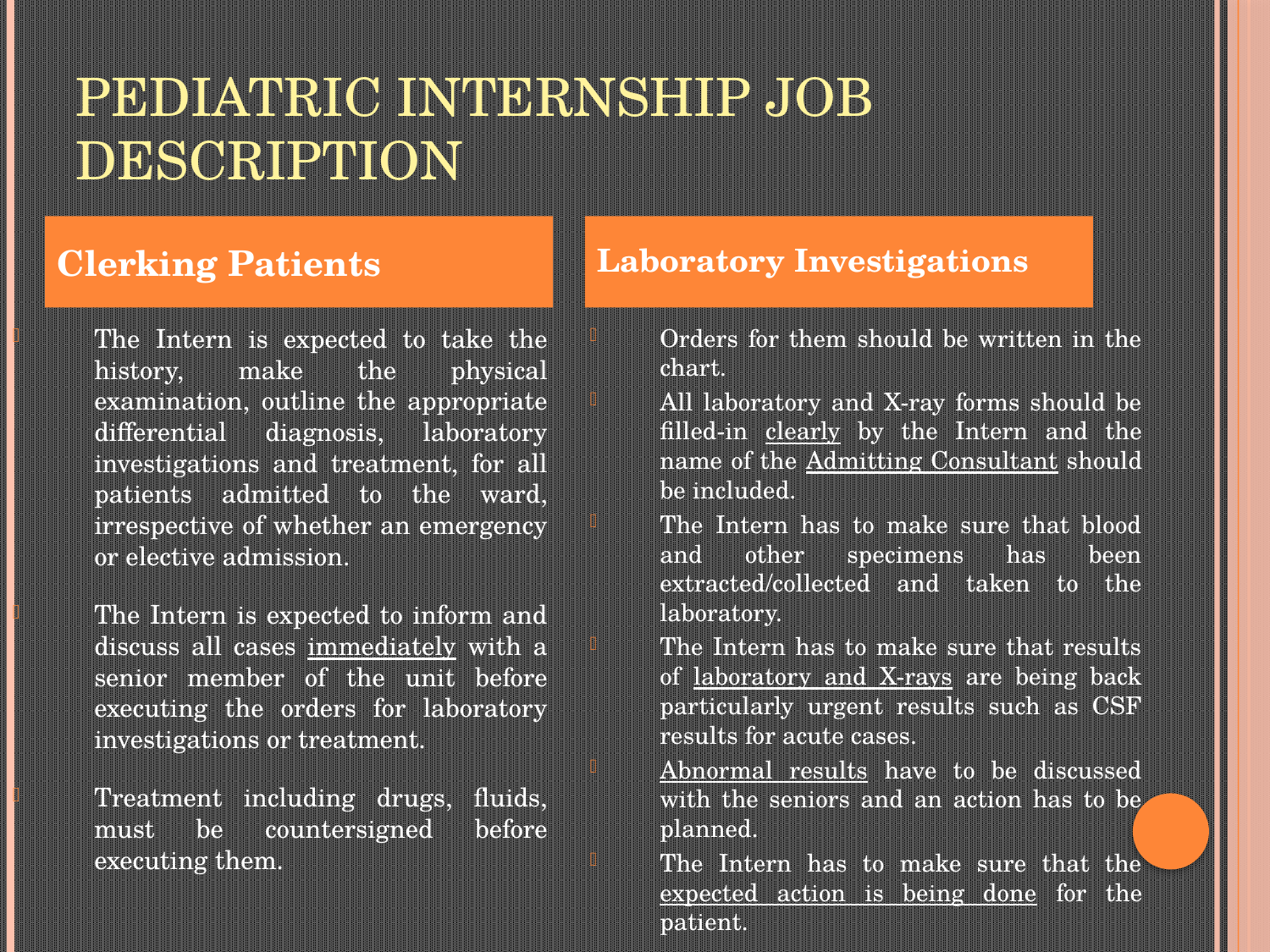

# Pediatric internship job description

Clerking Patients

Laboratory Investigations

The Intern is expected to take the history, make the physical examination, outline the appropriate differential diagnosis, laboratory investigations and treatment, for all patients admitted to the ward, irrespective of whether an emergency or elective admission.

The Intern is expected to inform and discuss all cases immediately with a senior member of the unit before executing the orders for laboratory investigations or treatment.

Treatment including drugs, fluids, must be countersigned before executing them.

Orders for them should be written in the chart.
All laboratory and X-ray forms should be filled-in clearly by the Intern and the name of the Admitting Consultant should be included.
The Intern has to make sure that blood and other specimens has been extracted/collected and taken to the laboratory.
The Intern has to make sure that results of laboratory and X-rays are being back particularly urgent results such as CSF results for acute cases.
Abnormal results have to be discussed with the seniors and an action has to be planned.
The Intern has to make sure that the expected action is being done for the patient.